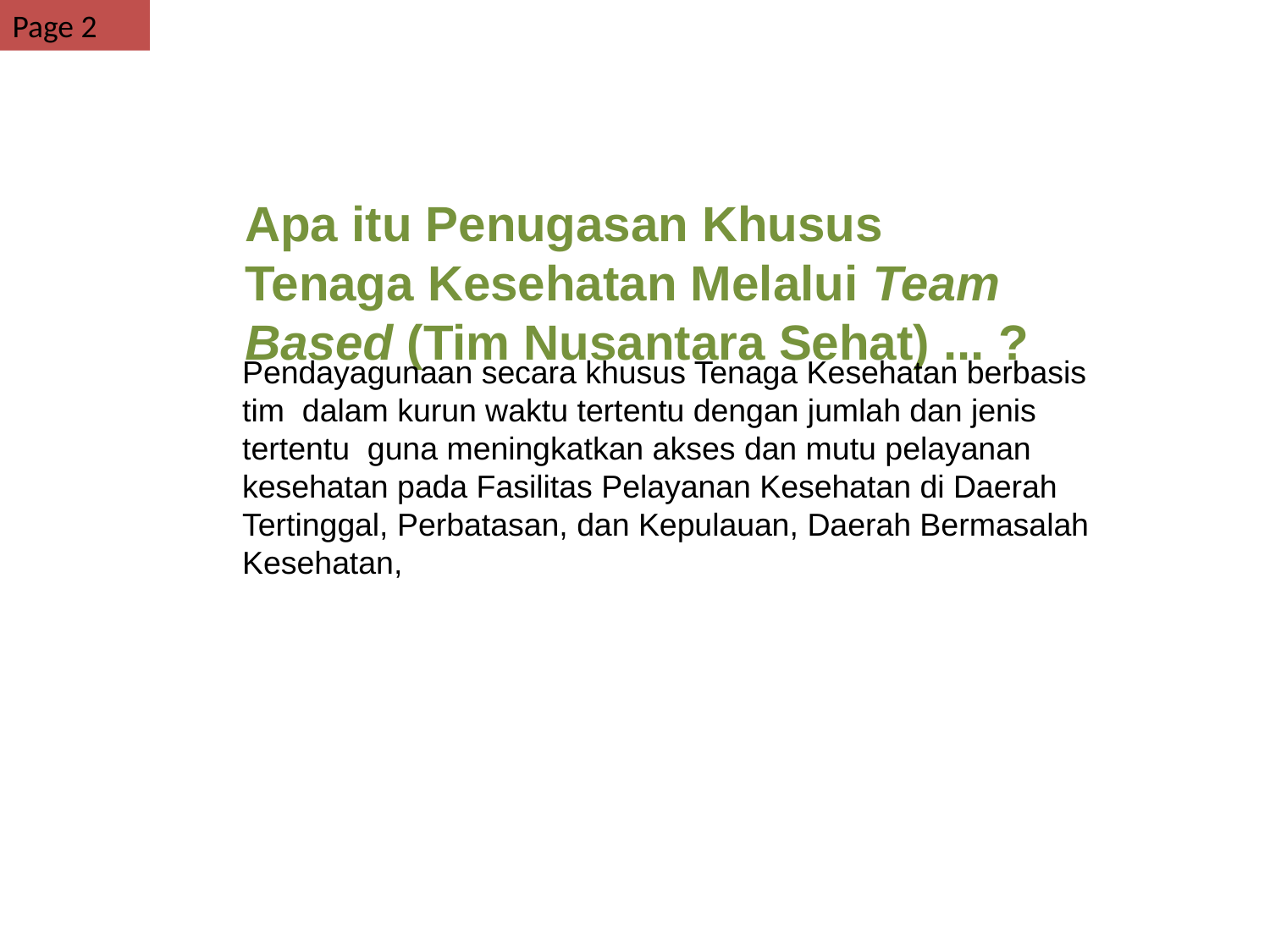

Page 2
Apa itu Penugasan Khusus Tenaga Kesehatan Melalui Team Based (Tim Nusantara Sehat) ... ?
Pendayagunaan secara khusus Tenaga Kesehatan berbasis tim  dalam kurun waktu tertentu dengan jumlah dan jenis tertentu  guna meningkatkan akses dan mutu pelayanan kesehatan pada Fasilitas Pelayanan Kesehatan di Daerah Tertinggal, Perbatasan, dan Kepulauan, Daerah Bermasalah Kesehatan,